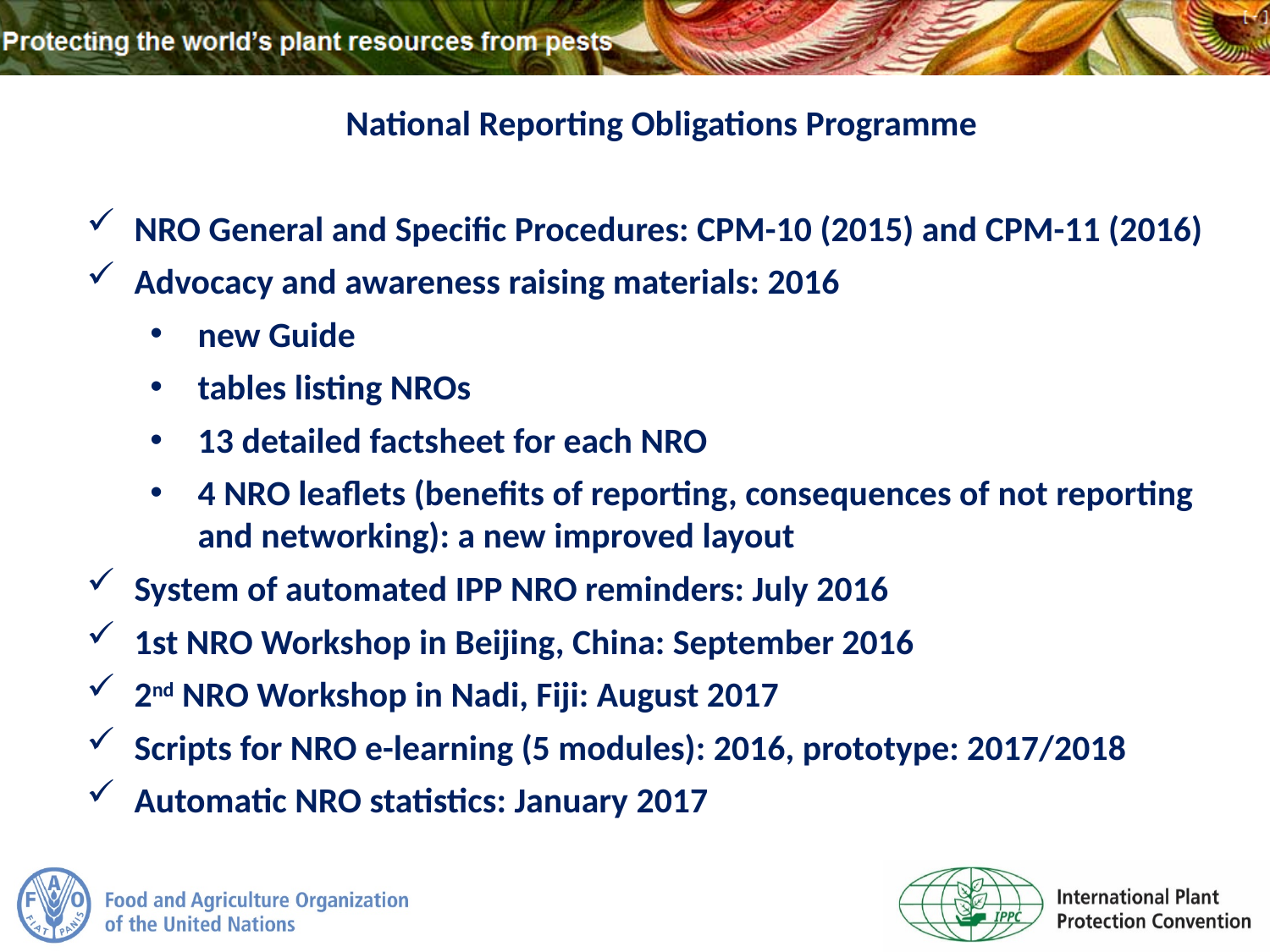

National Reporting Obligations Programme

NRO General and Specific Procedures: CPM-10 (2015) and CPM-11 (2016)
Advocacy and awareness raising materials: 2016
new Guide
tables listing NROs
13 detailed factsheet for each NRO
4 NRO leaflets (benefits of reporting, consequences of not reporting and networking): a new improved layout
System of automated IPP NRO reminders: July 2016
1st NRO Workshop in Beijing, China: September 2016
2nd NRO Workshop in Nadi, Fiji: August 2017
Scripts for NRO e-learning (5 modules): 2016, prototype: 2017/2018
Automatic NRO statistics: January 2017